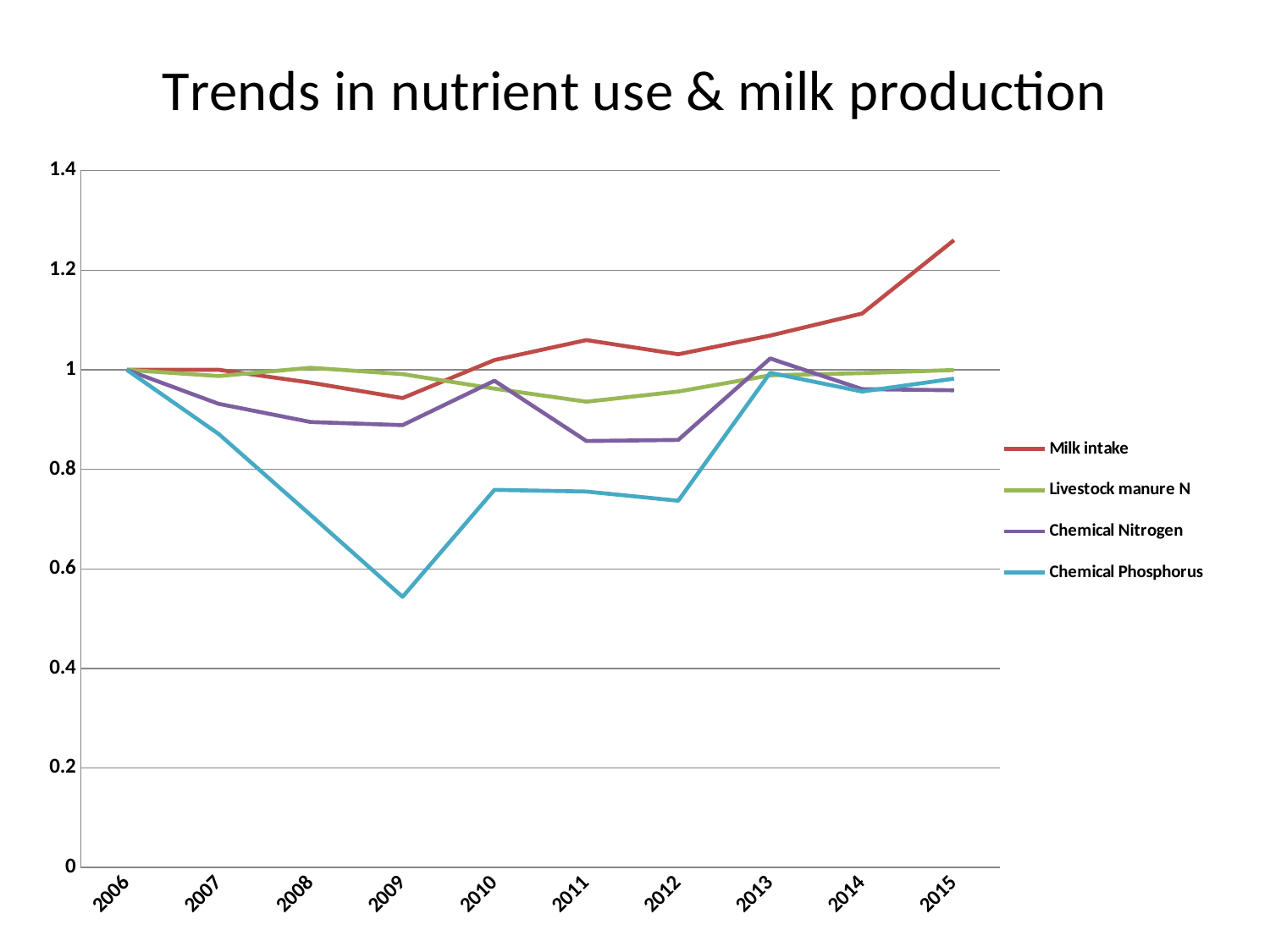

### Chart: Trends in nutrient use & milk production

| Category | Milk intake | Livestock manure N | Chemical Nitrogen  | Chemical Phosphorus |
|---|---|---|---|---|
| 2006 | 1.0 | 1.0 | 1.0 | 1.0 |
| 2007 | 1.000078837928928 | 0.9875282304760217 | 0.9317232307897346 | 0.8711602031766508 |
| 2008 | 0.974279125687368 | 1.0041323880871798 | 0.8951366636342041 | 0.7081620038162806 |
| 2009 | 0.9431775627254272 | 0.9913834326390529 | 0.8888959710737883 | 0.5437125426644096 |
| 2010 | 1.019650353785206 | 0.9622303787087285 | 0.9780387884828219 | 0.758821790427053 |
| 2011 | 1.0597788596093578 | 0.9359866172430428 | 0.8569942692247526 | 0.7553817624768207 |
| 2012 | 1.0312789483020282 | 0.9563889505194368 | 0.8591411369997236 | 0.7369453626810832 |
| 2013 | 1.0687860929893358 | 0.9890318057921995 | 1.0228593613285681 | 0.9940068263054638 |
| 2014 | 1.1130930090466524 | 0.9934444161607822 | 0.9612578732971376 | 0.9563277701631326 |
| 2015 | 1.2604608076945818 | 0.9995996935266528 | 0.9588734304107833 | 0.9823161063183581 |